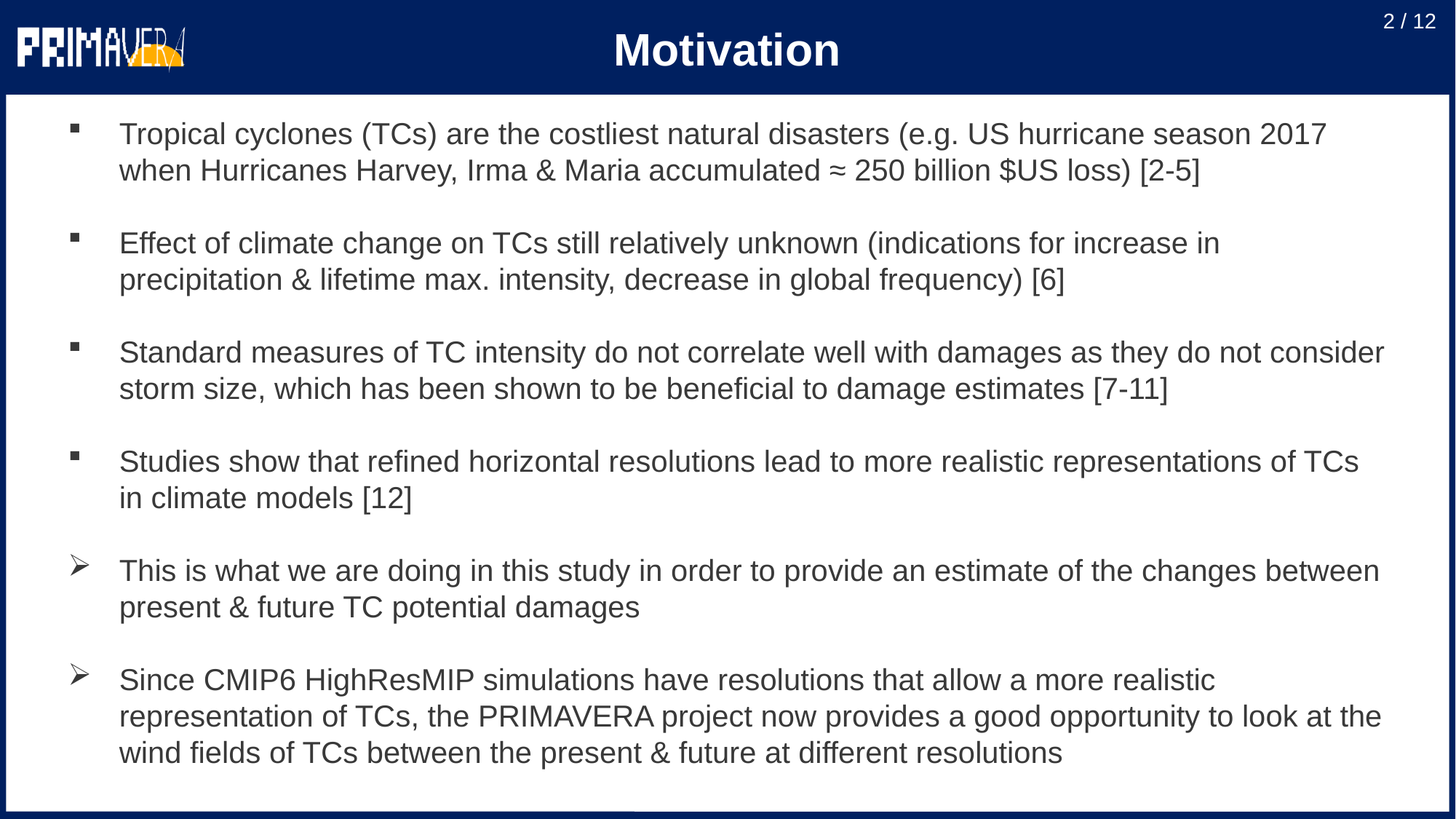

2 / 12
Motivation

Tropical cyclones (TCs) are the costliest natural disasters (e.g. US hurricane season 2017 when Hurricanes Harvey, Irma & Maria accumulated ≈ 250 billion $US loss) [2-5]

Effect of climate change on TCs still relatively unknown (indications for increase in precipitation & lifetime max. intensity, decrease in global frequency) [6]

Standard measures of TC intensity do not correlate well with damages as they do not consider storm size, which has been shown to be beneficial to damage estimates [7-11]

Studies show that refined horizontal resolutions lead to more realistic representations of TCs in climate models [12]

This is what we are doing in this study in order to provide an estimate of the changes between present & future TC potential damages

Since CMIP6 HighResMIP simulations have resolutions that allow a more realistic representation of TCs, the PRIMAVERA project now provides a good opportunity to look at the wind fields of TCs between the present & future at different resolutions